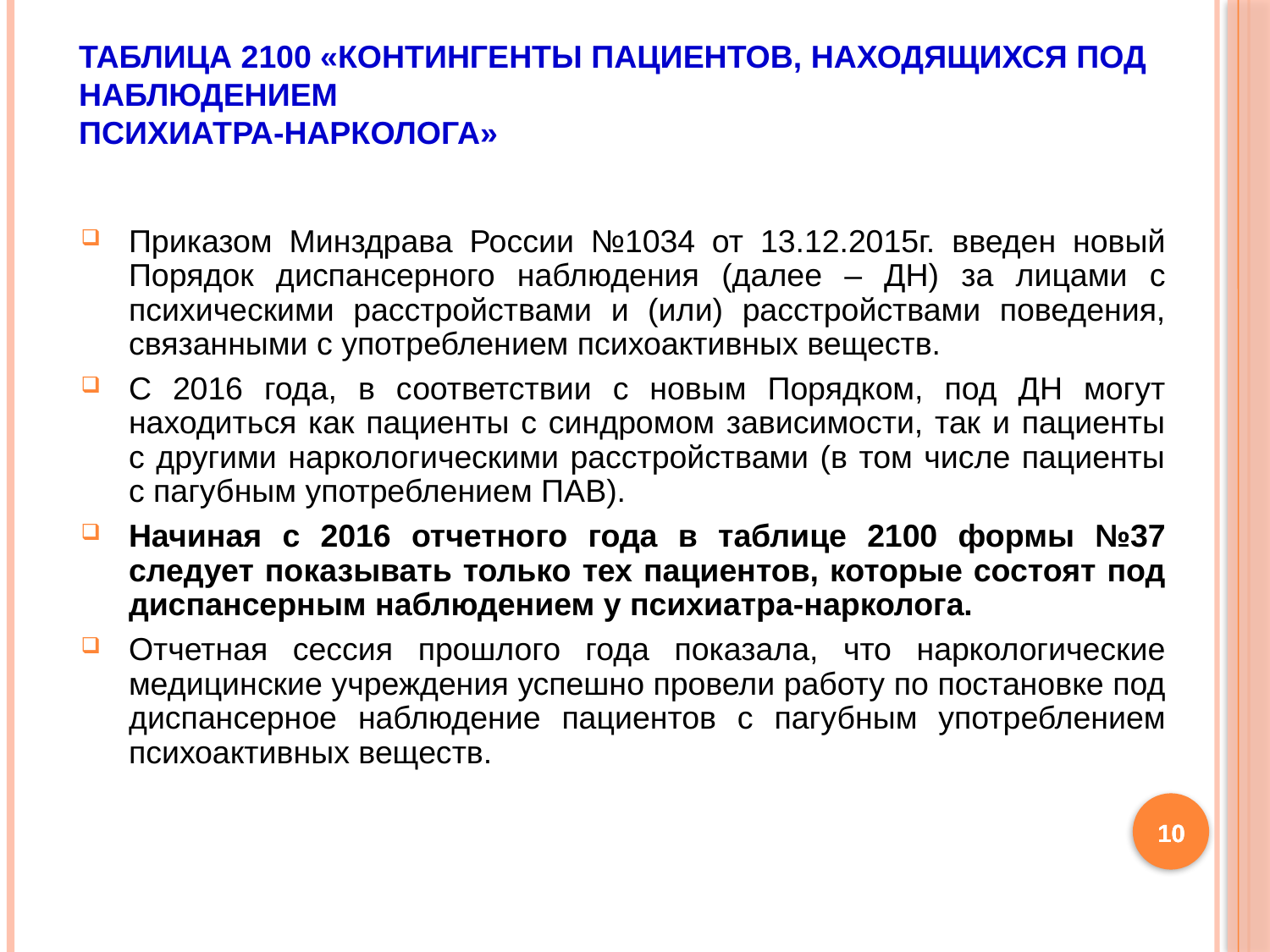

# ТАБЛИЦА 2100 «КОНТИНГЕНТЫ ПАЦИЕНТОВ, НАХОДЯЩИХСЯ ПОД НАБЛЮДЕНИЕМ ПСИХИАТРА-НАРКОЛОГА»

Приказом Минздрава России №1034 от 13.12.2015г. введен новый Порядок диспансерного наблюдения (далее – ДН) за лицами с психическими расстройствами и (или) расстройствами поведения, связанными с употреблением психоактивных веществ.
С 2016 года, в соответствии с новым Порядком, под ДН могут находиться как пациенты с синдромом зависимости, так и пациенты с другими наркологическими расстройствами (в том числе пациенты с пагубным употреблением ПАВ).
Начиная с 2016 отчетного года в таблице 2100 формы №37 следует показывать только тех пациентов, которые состоят под диспансерным наблюдением у психиатра-нарколога.
Отчетная сессия прошлого года показала, что наркологические медицинские учреждения успешно провели работу по постановке под диспансерное наблюдение пациентов с пагубным употреблением психоактивных веществ.
10
10
10